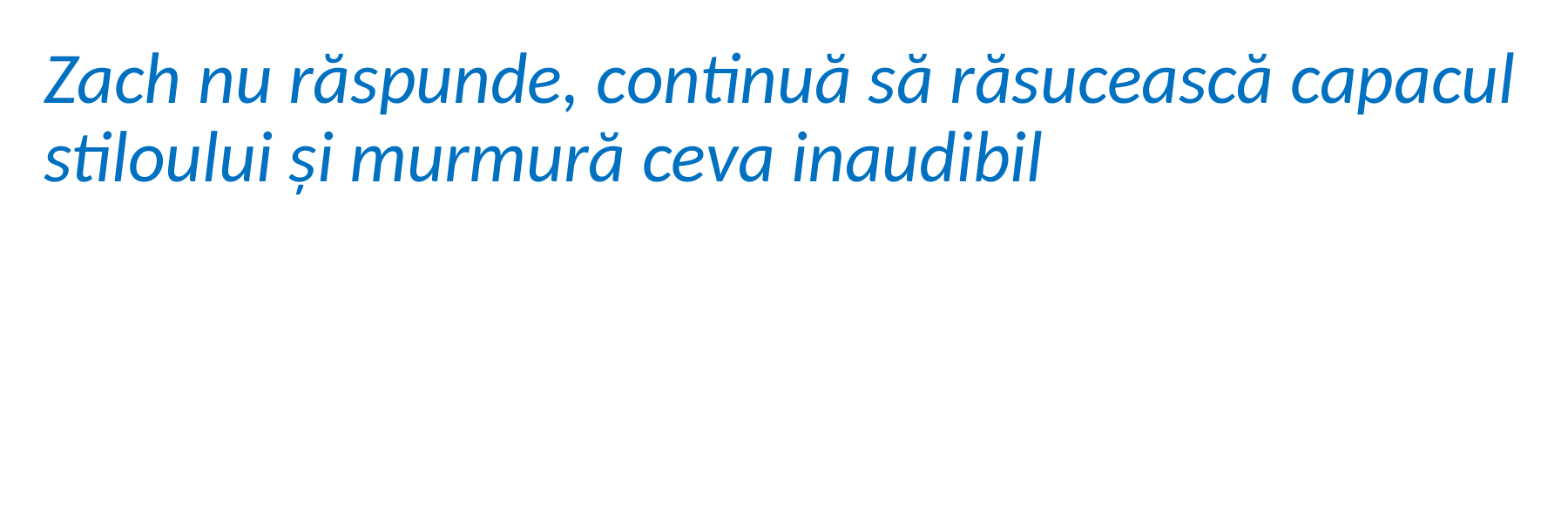

Zach nu răspunde, continuă să răsucească capacul stiloului și murmură ceva inaudibil